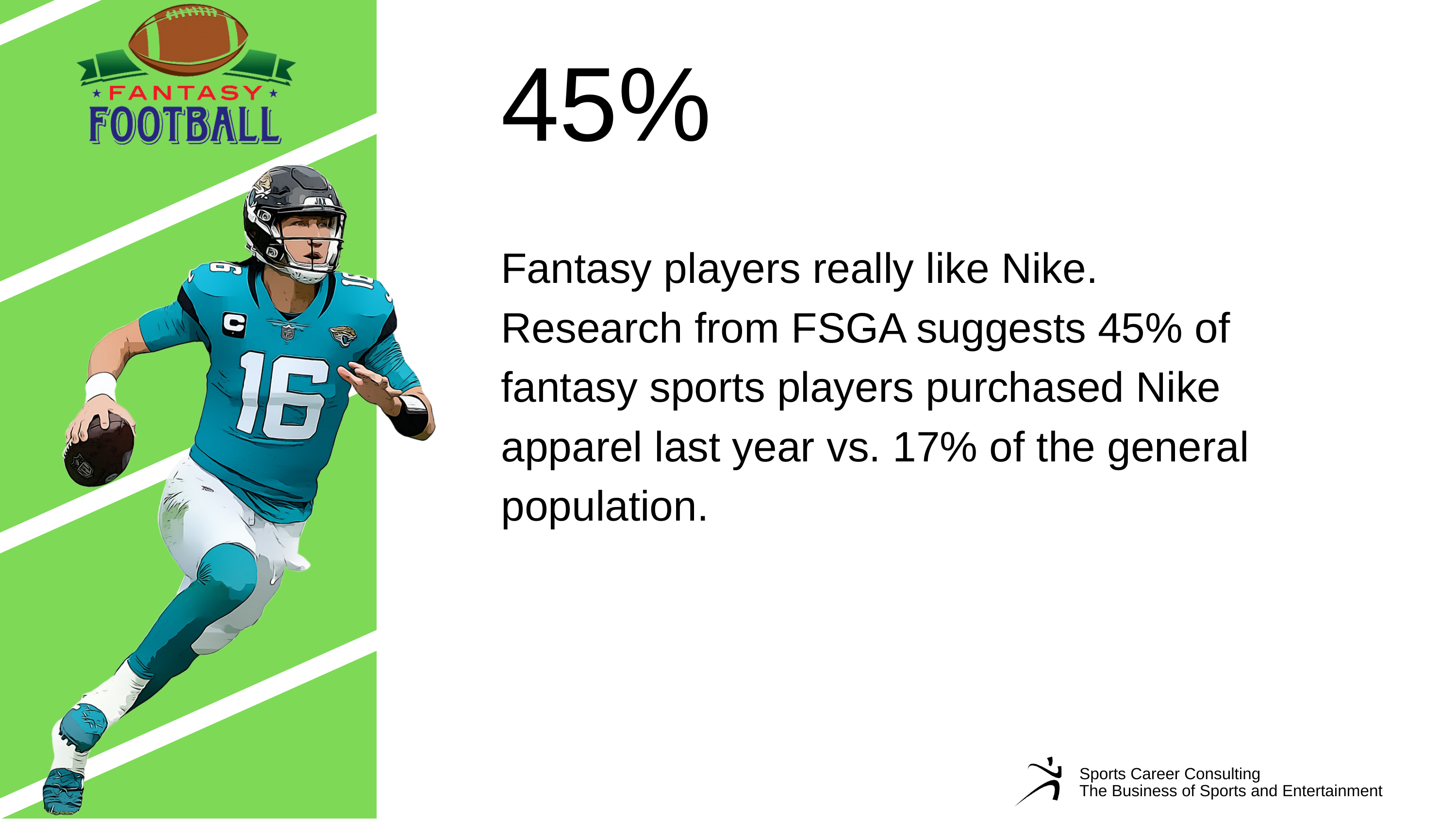

45%

Fantasy players really like Nike. Research from FSGA suggests 45% of fantasy sports players purchased Nike apparel last year vs. 17% of the general population.

Sports Career Consulting
The Business of Sports and Entertainment